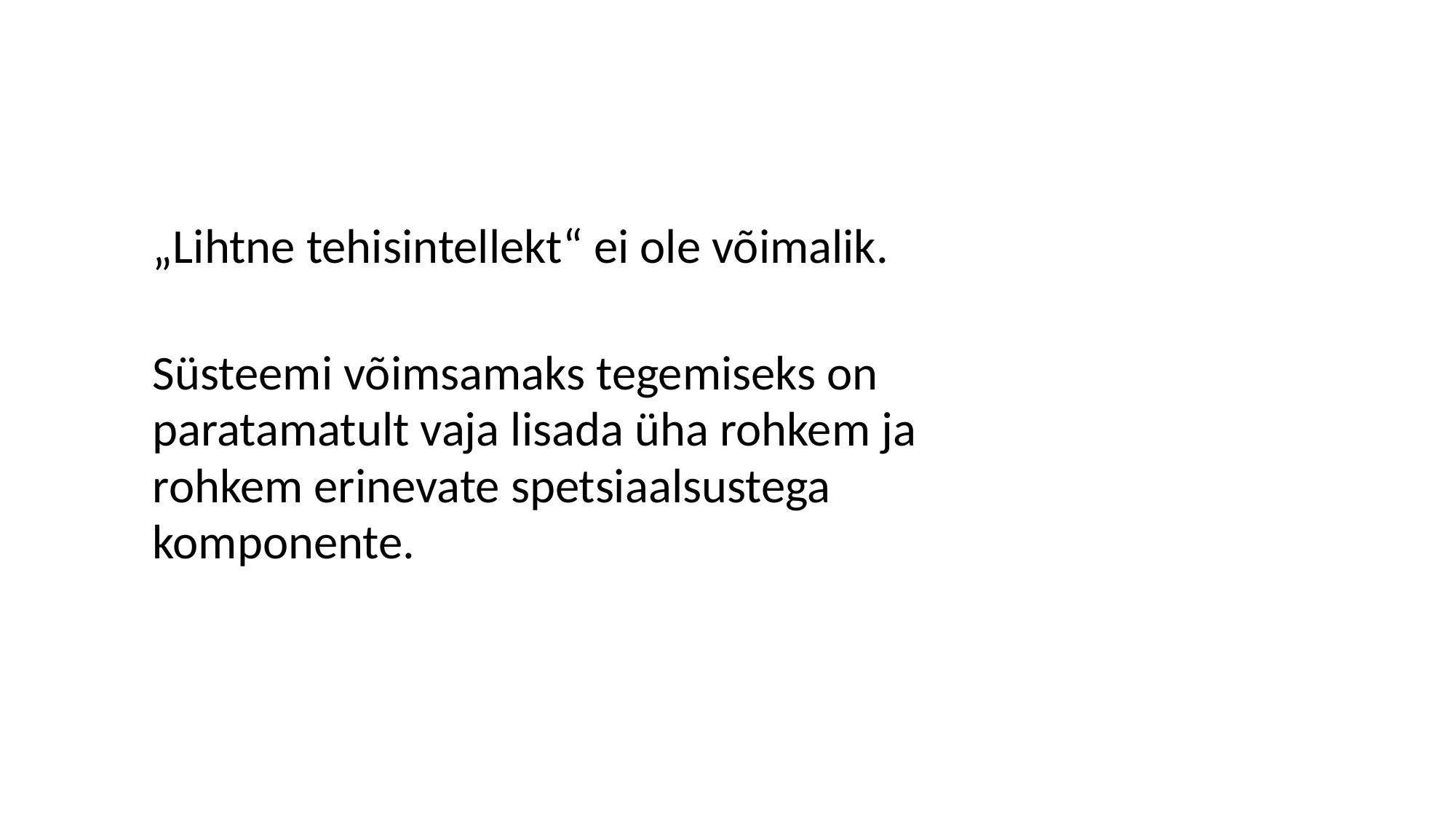

„Lihtne tehisintellekt“ ei ole võimalik.

Süsteemi võimsamaks tegemiseks on paratamatult vaja lisada üha rohkem ja rohkem erinevate spetsiaalsustega komponente.